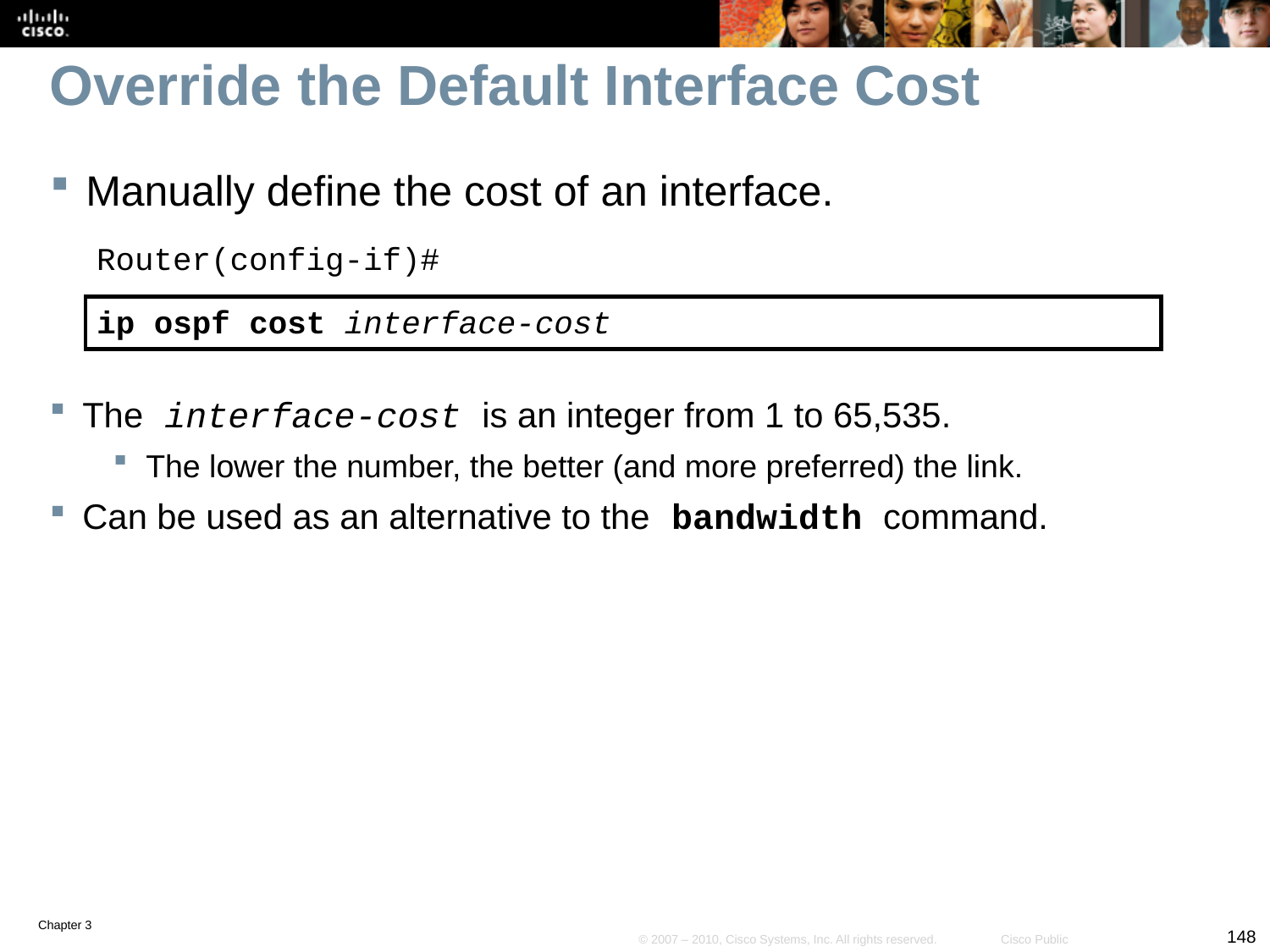

# Override the Default Interface Cost
Manually define the cost of an interface.

Router(config-if)#
ip ospf cost interface-cost
The interface-cost is an integer from 1 to 65,535.
The lower the number, the better (and more preferred) the link.
Can be used as an alternative to the bandwidth command.